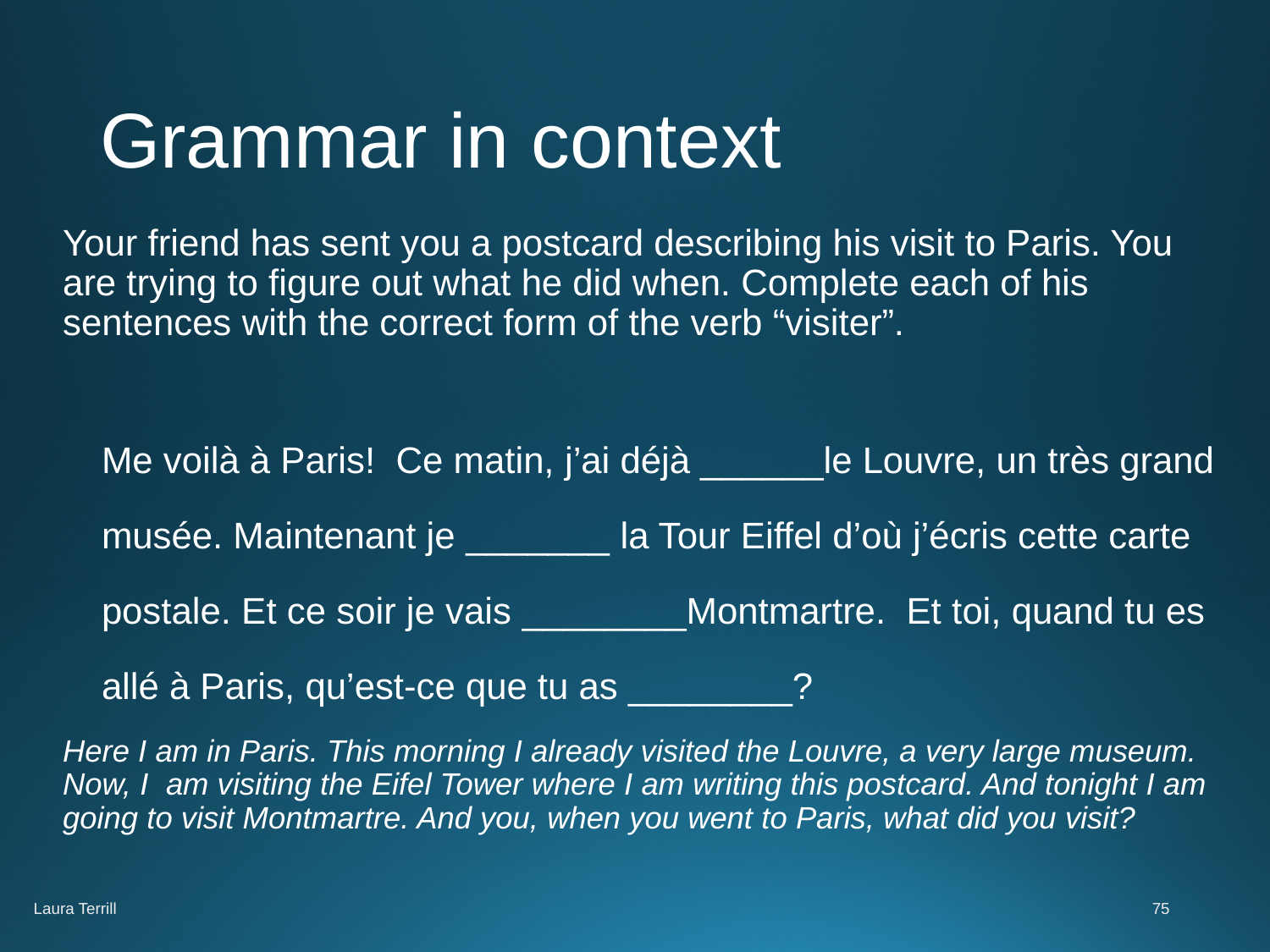

# Grammar in context
Your friend has sent you a postcard describing his visit to Paris. You are trying to figure out what he did when. Complete each of his sentences with the correct form of the verb “visiter”.

Me voilà à Paris!  Ce matin, j’ai déjà ______le Louvre, un très grand musée. Maintenant je _______ la Tour Eiffel d’où j’écris cette carte postale. Et ce soir je vais ________Montmartre.  Et toi, quand tu es allé à Paris, qu’est-ce que tu as ________?

Here I am in Paris. This morning I already visited the Louvre, a very large museum. Now, I  am visiting the Eifel Tower where I am writing this postcard. And tonight I am going to visit Montmartre. And you, when you went to Paris, what did you visit?

Laura Terrill
75